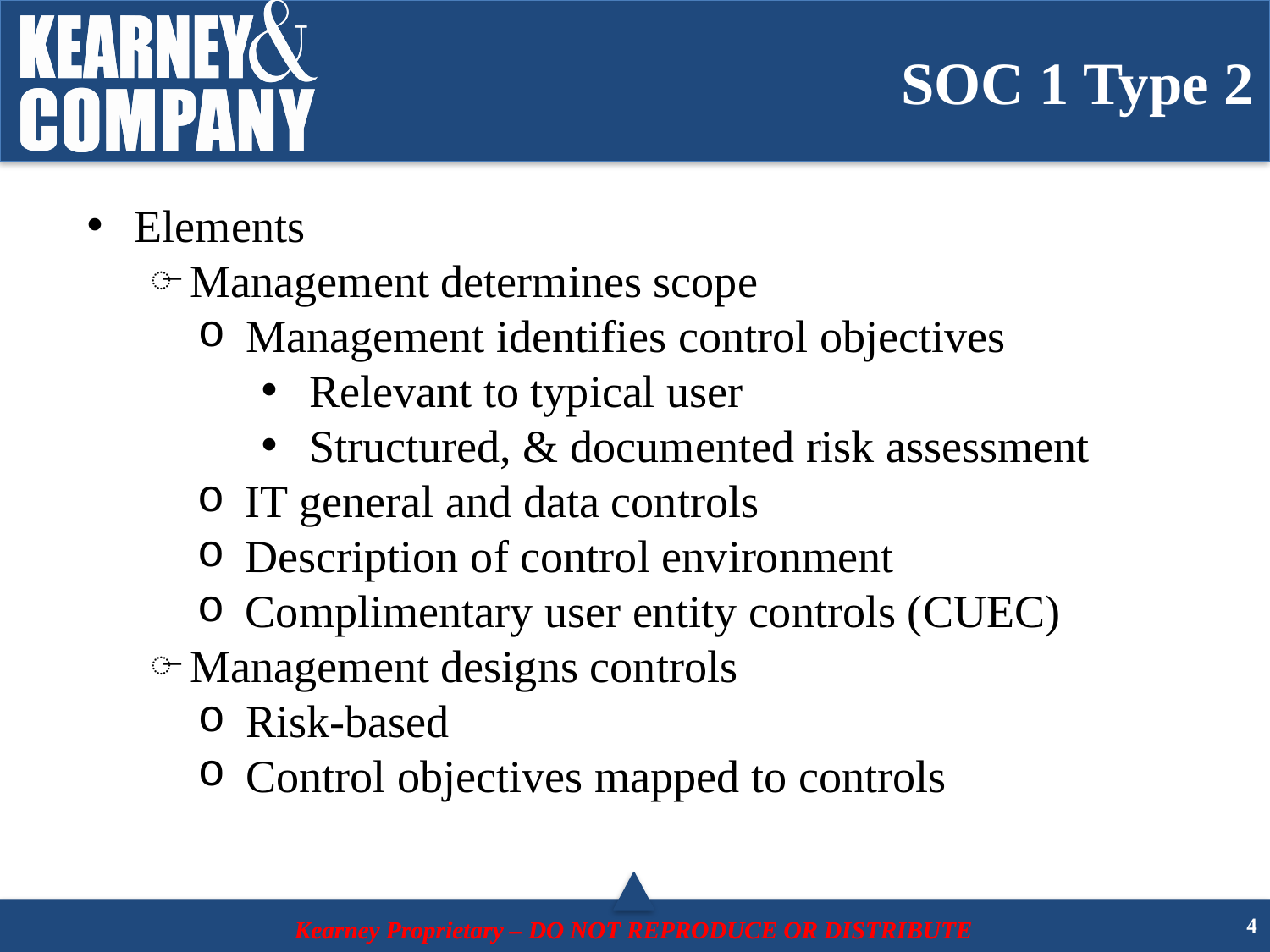

# SOC 1 Type 2
Elements
Management determines scope
Management identifies control objectives
Relevant to typical user
Structured, & documented risk assessment
IT general and data controls
Description of control environment
Complimentary user entity controls (CUEC)
Management designs controls
Risk-based
Control objectives mapped to controls
4